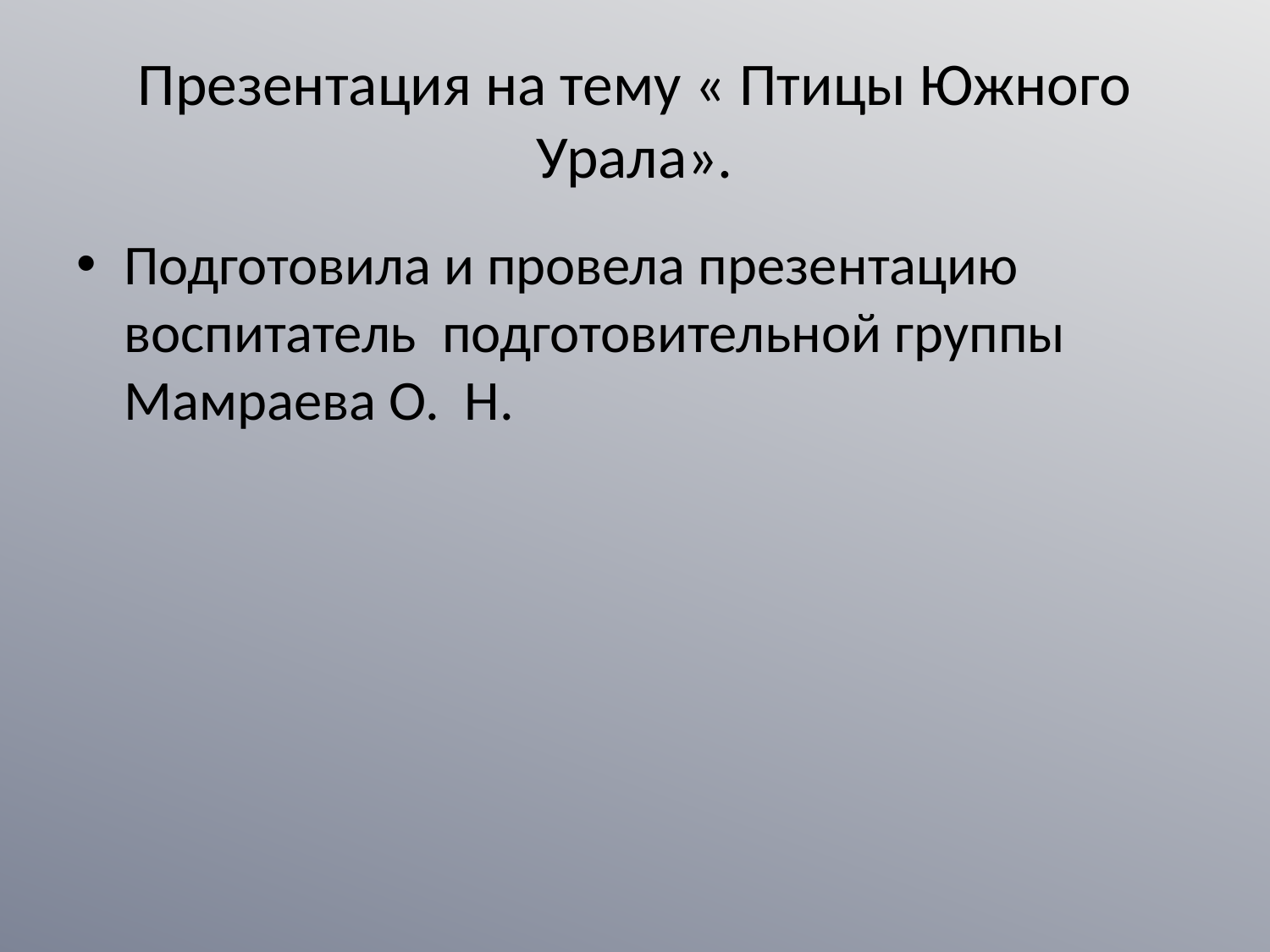

# Презентация на тему « Птицы Южного Урала».
Подготовила и провела презентацию  воспитатель  подготовительной группы   Мамраева О.  Н.